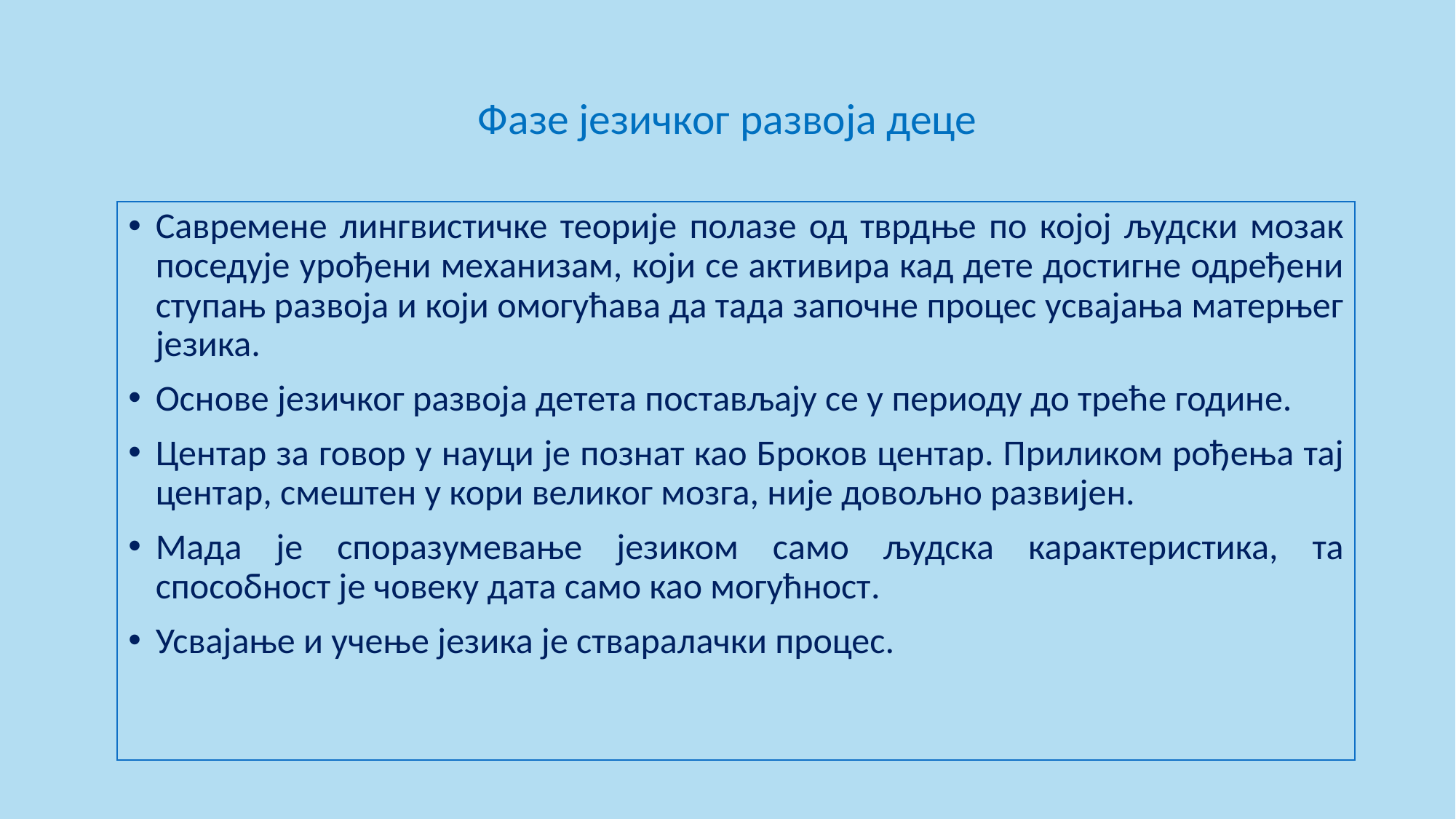

# Фазе језичког развоја деце

Савремене лингвистичке теорије полазе од тврдње по којој људски мозак поседује урођени механизам, који се активира кад дете достигне одређени ступањ развоја и који омогућава да тада започне процес усвајања матерњег језика.
Основе језичког развоја детета постављају се у периоду до треће године.
Центар за говор у науци је познат као Броков центар. Приликом рођења тај центар, смештен у кори великог мозга, није довољно развијен.
Мада је споразумевање језиком само људска карактеристика, та способност је човеку дата само као могућност.
Усвајање и учење језика је стваралачки процес.